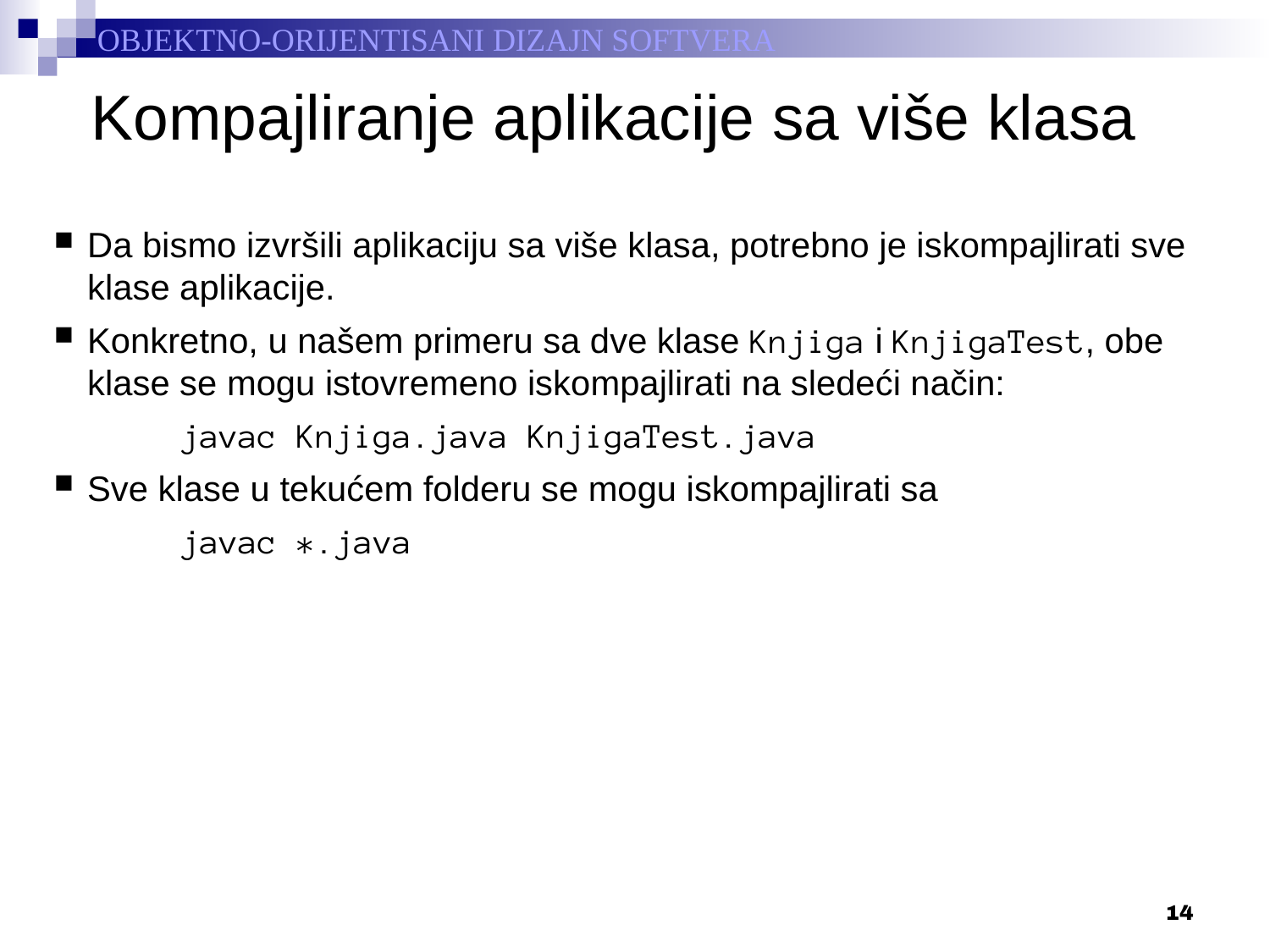

# Kompajliranje aplikacije sa više klasa
Da bismo izvršili aplikaciju sa više klasa, potrebno je iskompajlirati sve klase aplikacije.
Konkretno, u našem primeru sa dve klase Knjiga i KnjigaTest, obe klase se mogu istovremeno iskompajlirati na sledeći način:
	javac Knjiga.java KnjigaTest.java
Sve klase u tekućem folderu se mogu iskompajlirati sa
	javac *.java
14